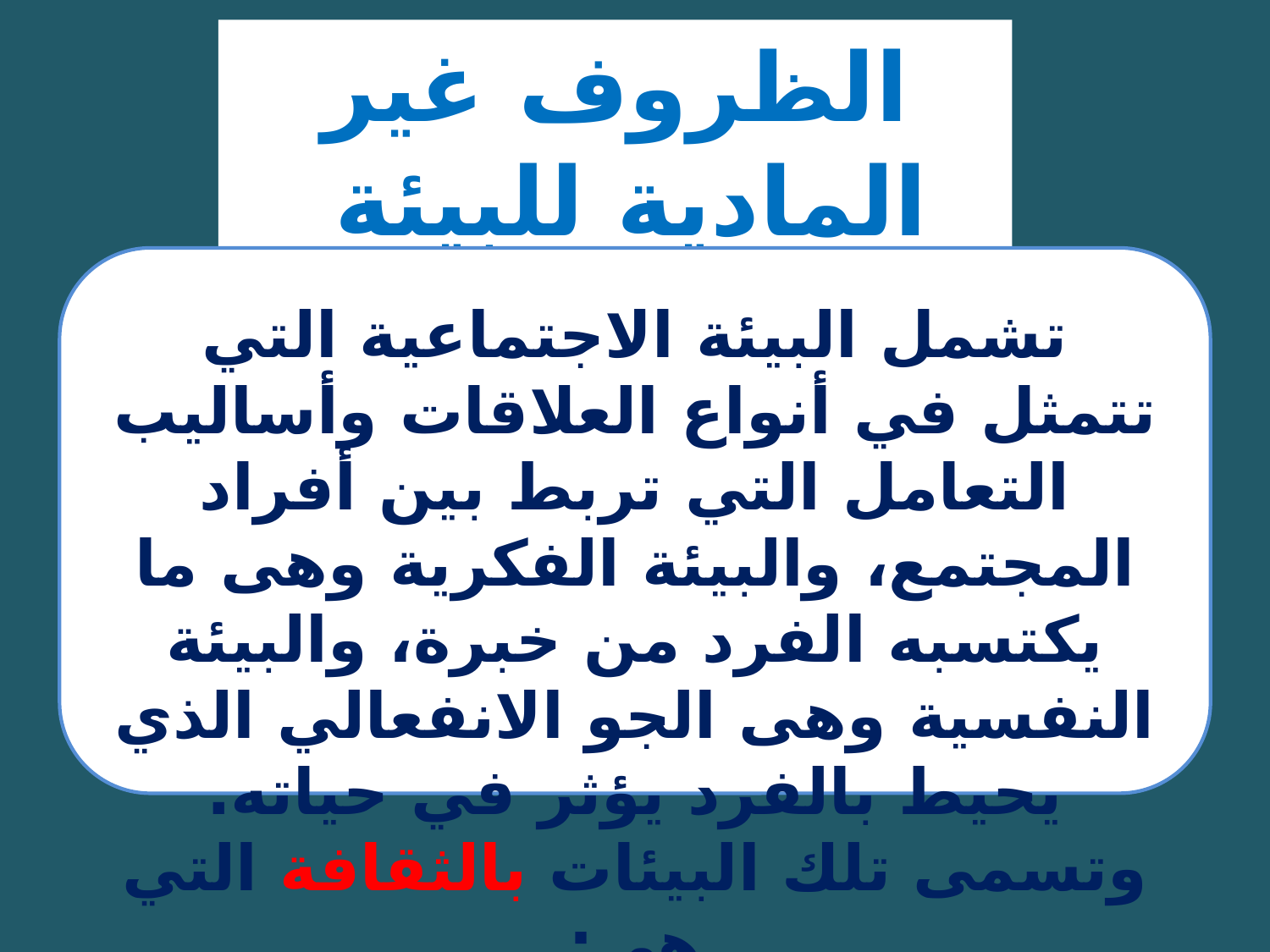

الظروف غير المادية للبيئة

تشمل البيئة الاجتماعية التي تتمثل في أنواع العلاقات وأساليب التعامل التي تربط بين أفراد المجتمع، والبيئة الفكرية وهى ما يكتسبه الفرد من خبرة، والبيئة النفسية وهى الجو الانفعالي الذي يحيط بالفرد يؤثر في حياته.
وتسمى تلك البيئات بالثقافة التي هي:
 جميع أساليب الحياة السائدة في المجتمع سواء فكرية أو مادية